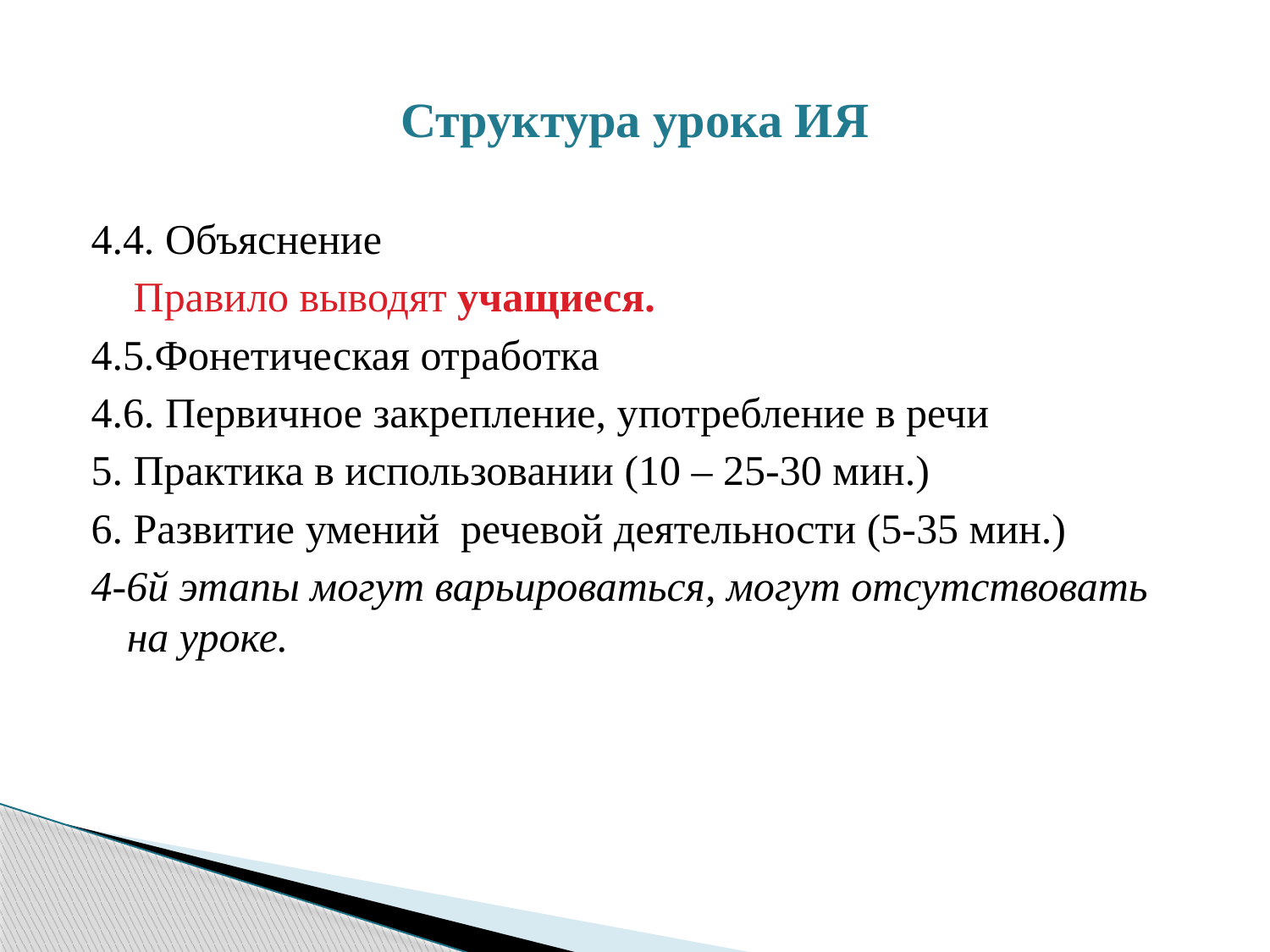

# Структура урока ИЯ
4.4. Объяснение
    Правило выводят учащиеся.
4.5.Фонетическая отработка
4.6. Первичное закрепление, употребление в речи
5. Практика в использовании (10 – 25-30 мин.)
6. Развитие умений  речевой деятельности (5-35 мин.)
4-6й этапы могут варьироваться, могут отсутствовать на уроке.